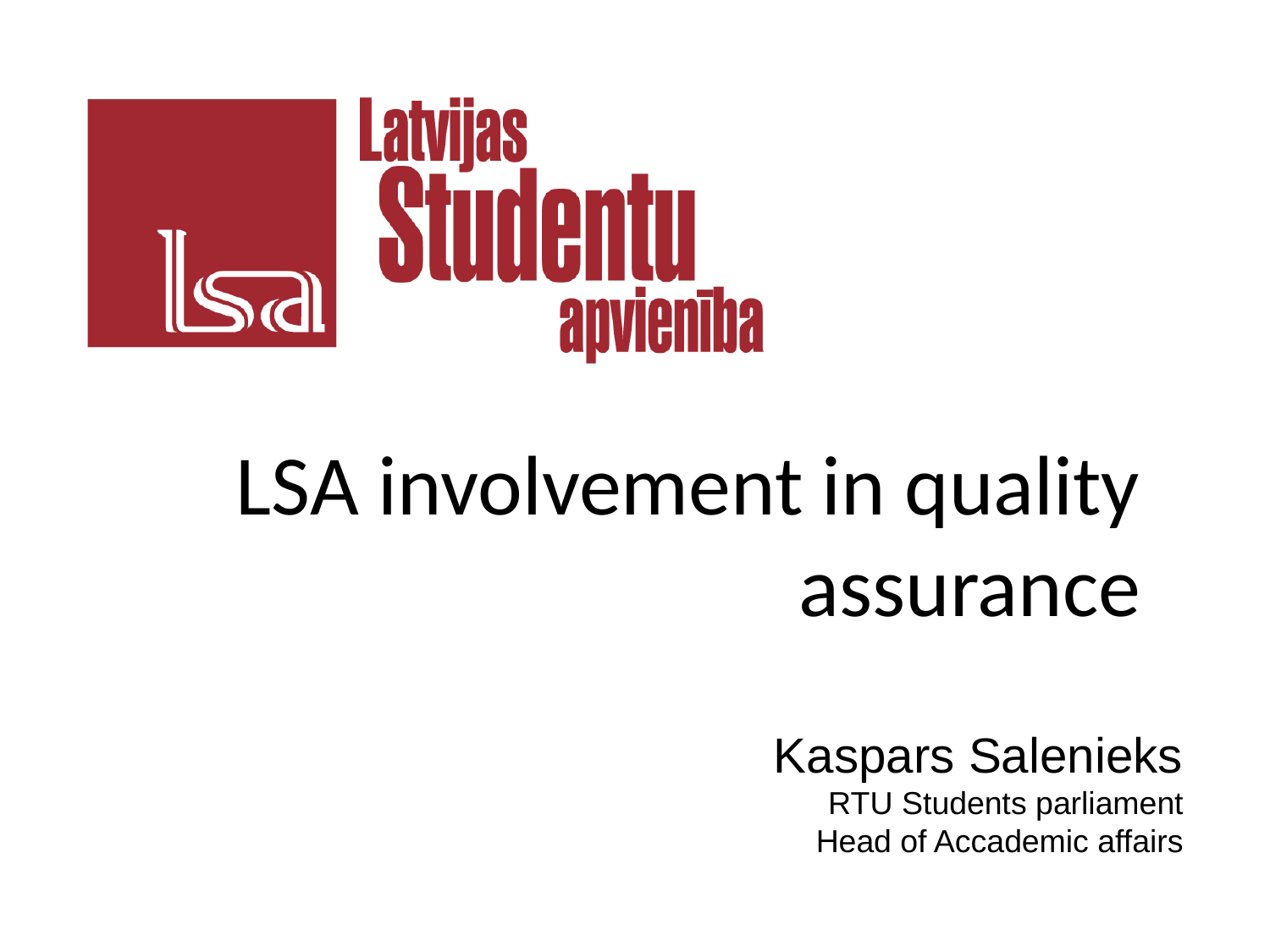

LSA involvement in quality assurance
Kaspars Salenieks
RTU Students parliament
Head of Accademic affairs